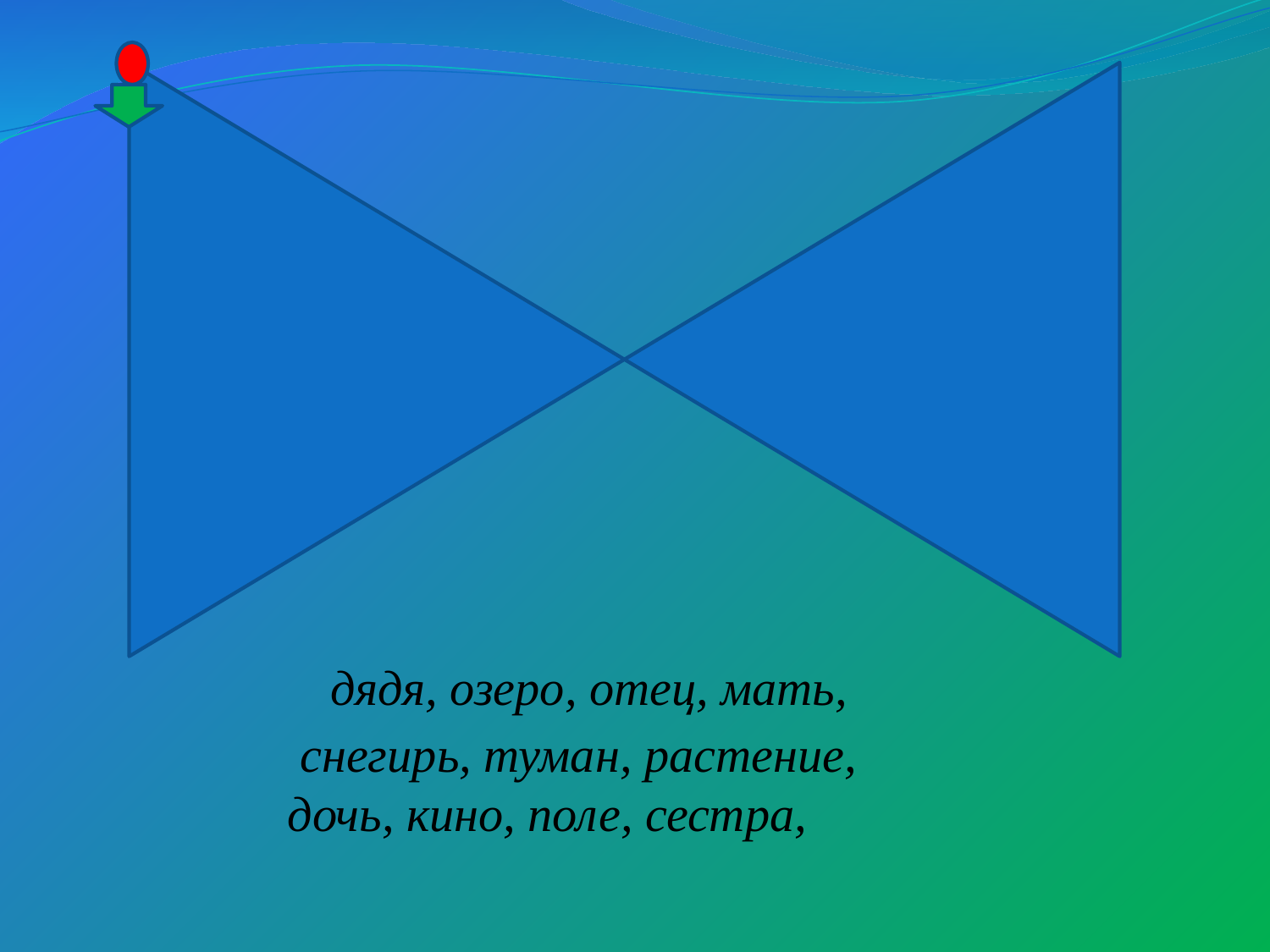

дядя, озеро, отец, мать,
 снегирь, туман, растение,
дочь, кино, поле, сестра,